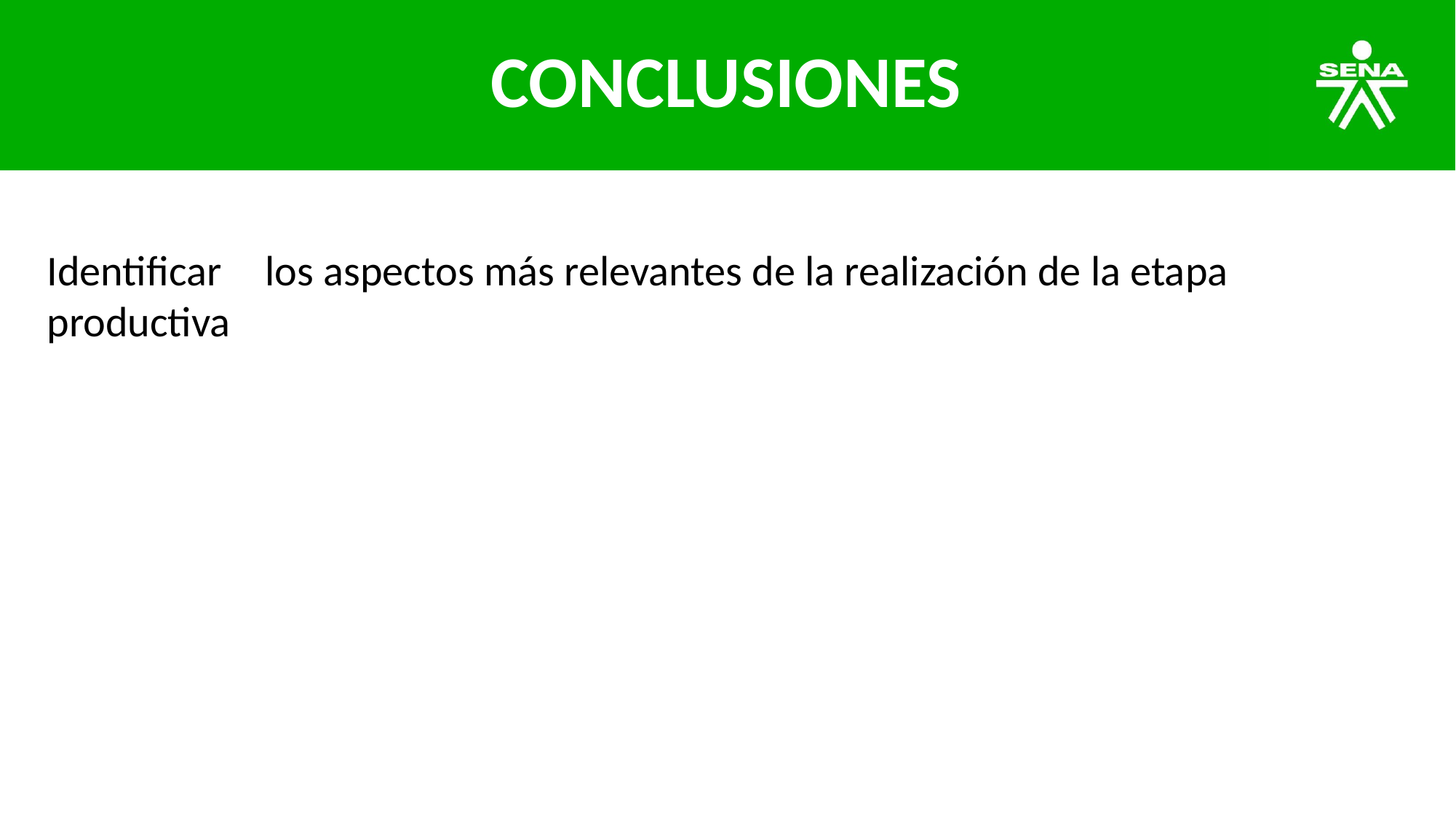

# CONCLUSIONES
Identificar	los aspectos más relevantes de la realización de la etapa productiva